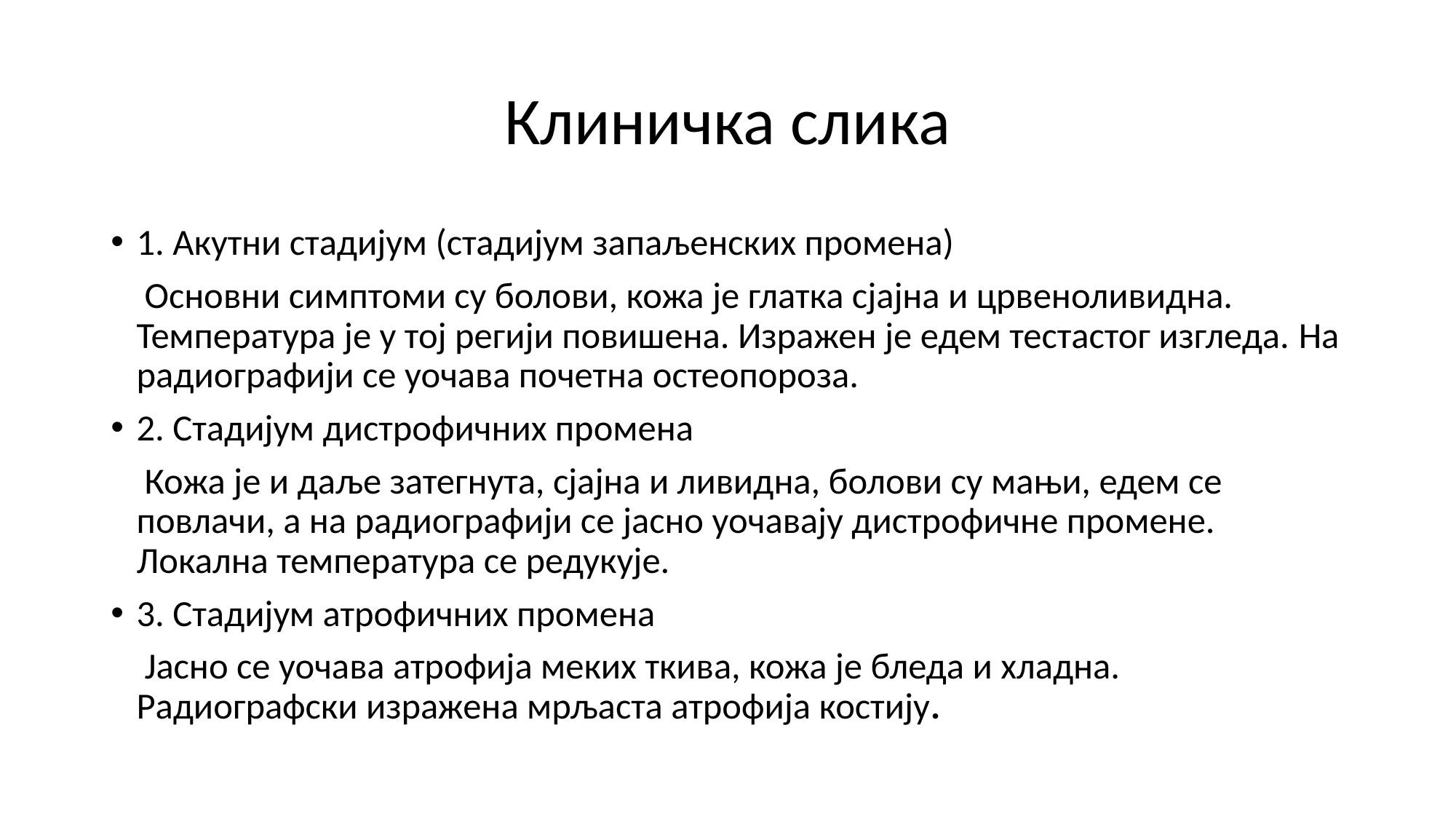

# Клиничка слика
1. Акутни стадијум (стадијум запаљенских промена)
    Основни симптоми су болови, кожа је глатка сјајна и црвеноливидна. Температура је у тој регији повишена. Изражен је едем тестастог изгледа. На радиографији се уочава почетна остеопороза.
2. Стадијум дистрофичних промена
    Кожа је и даље затегнута, сјајна и ливидна, болови су мањи, едем се повлачи, а на радиографији се јасно уочавају дистрофичне промене. Локална температура се редукује.
3. Стадијум атрофичних промена
    Јасно се уочава атрофија меких ткива, кожа је бледа и хладна.  Радиографски изражена мрљаста атрофија костију.